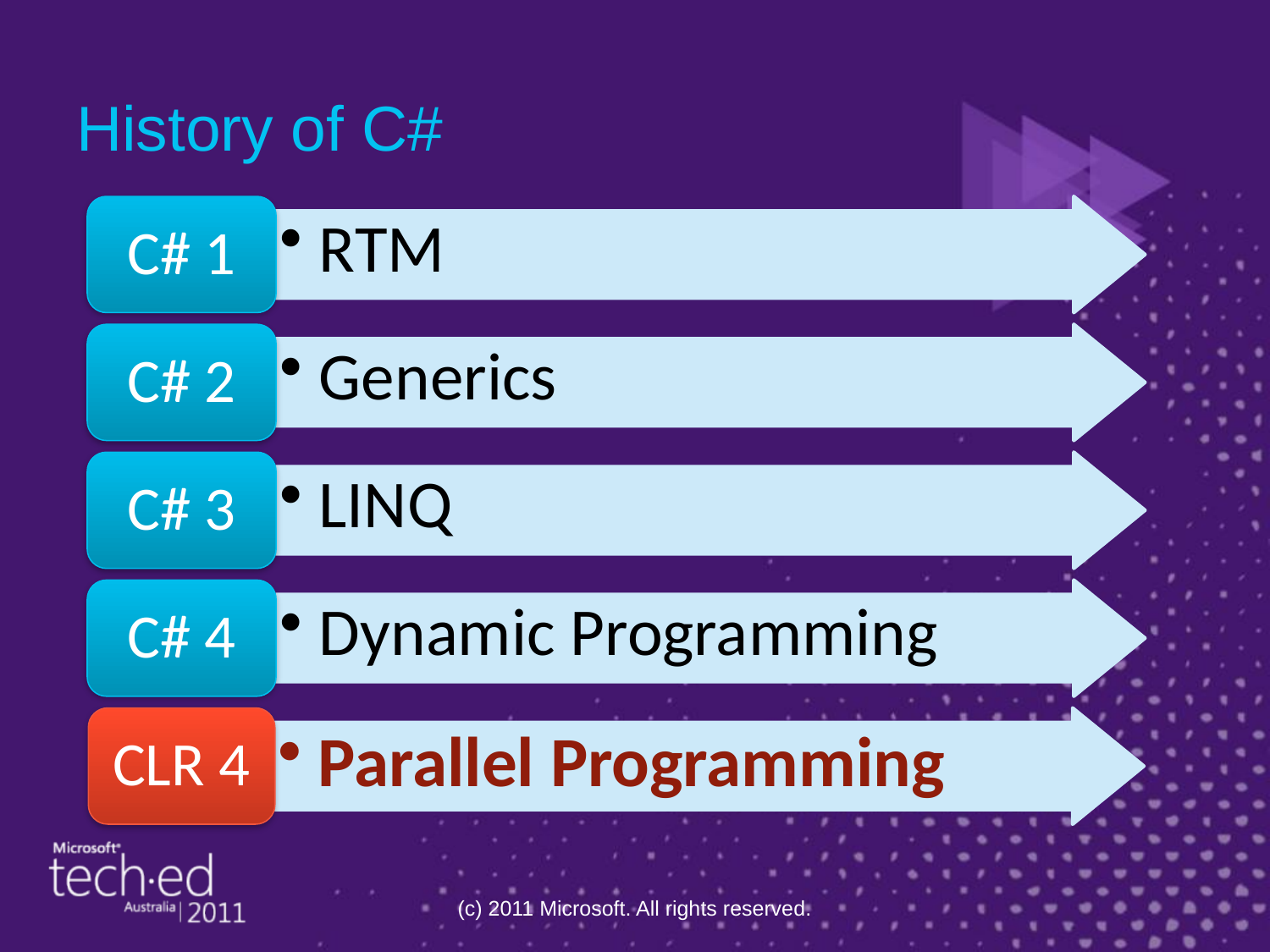

# History of C#
C# 1
RTM
C# 2
Generics
C# 3
LINQ
C# 4
Dynamic Programming
CLR 4
Parallel Programming
(c) 2011 Microsoft. All rights reserved.